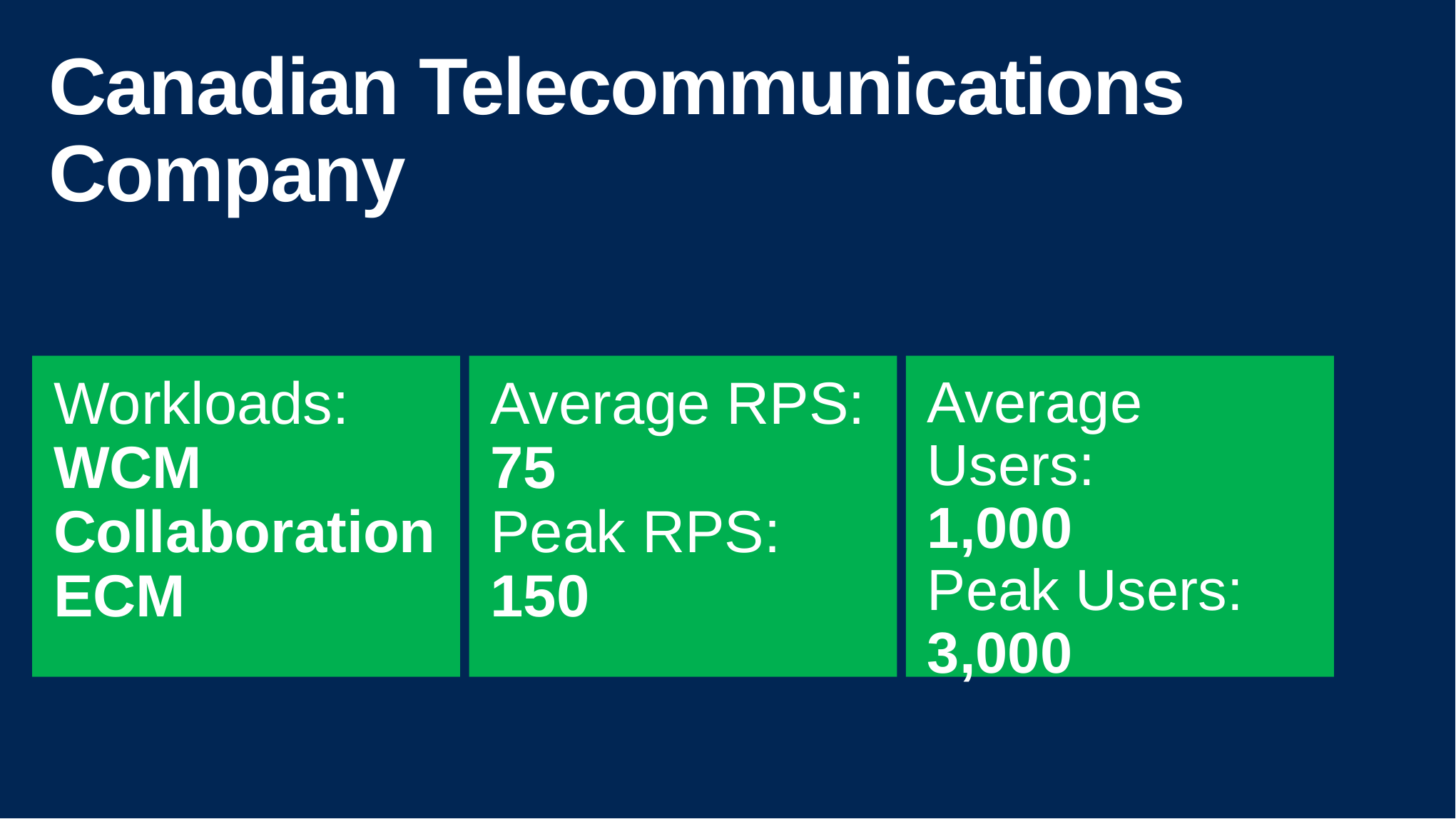

# Canadian Telecommunications Company

Workloads:
WCM
Collaboration
ECM
Average RPS:
75
Peak RPS:
150
Average Users:
1,000
Peak Users:
3,000